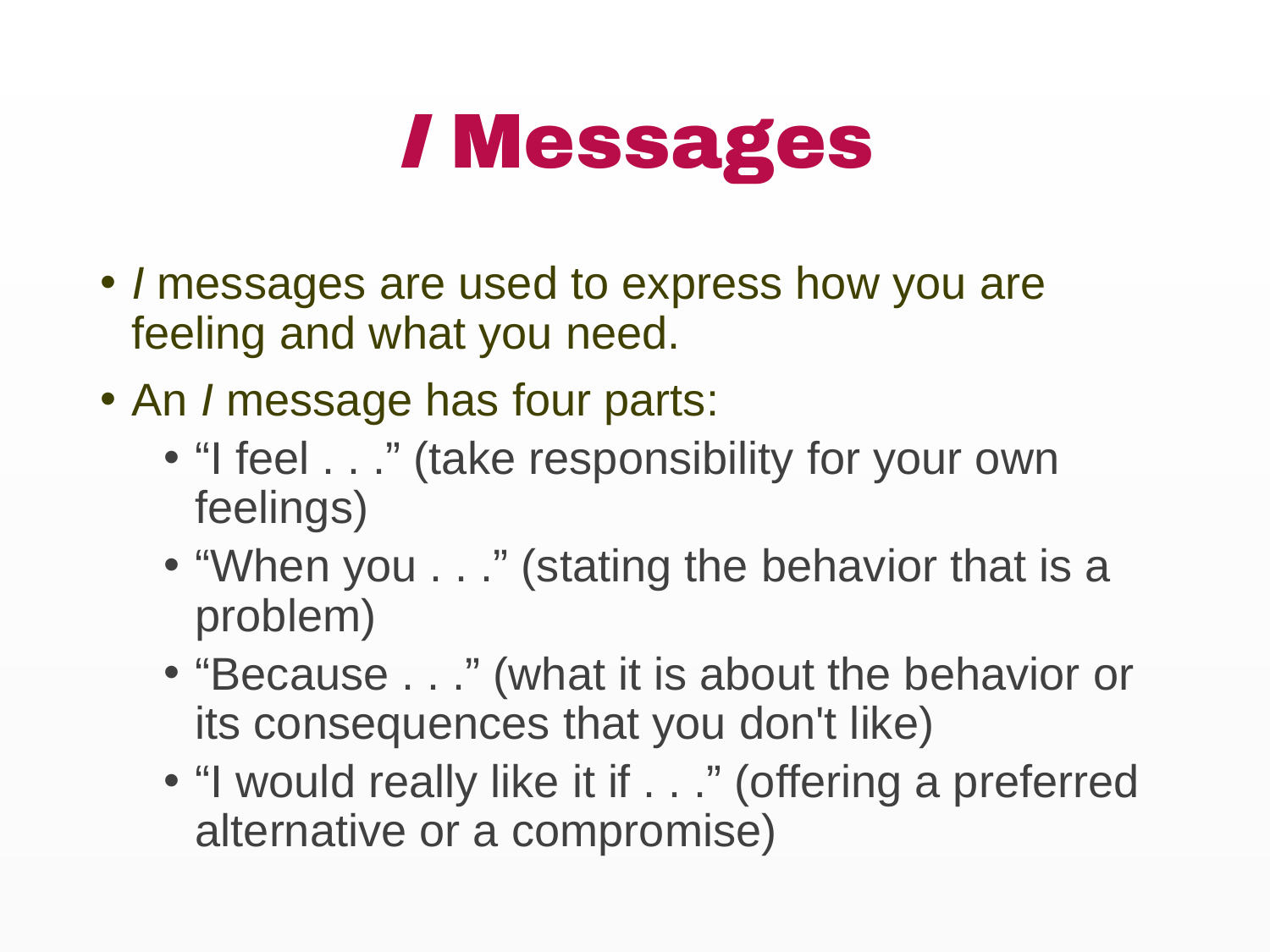

# I Messages
I messages are used to express how you are feeling and what you need.
An I message has four parts:
“I feel . . .” (take responsibility for your own feelings)
“When you . . .” (stating the behavior that is a problem)
“Because . . .” (what it is about the behavior or its consequences that you don't like)
“I would really like it if . . .” (offering a preferred alternative or a compromise)